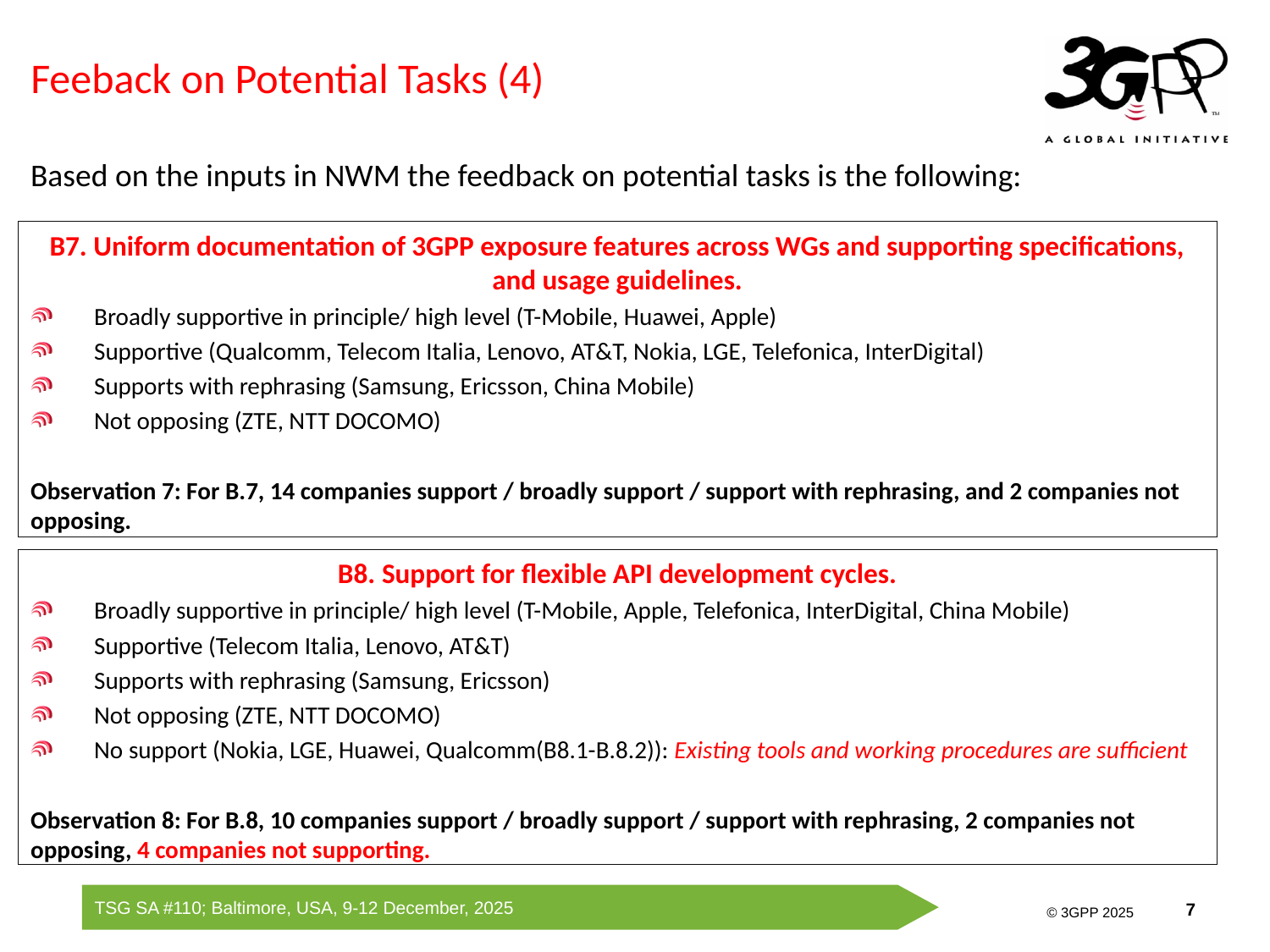

# Feeback on Potential Tasks (4)
Based on the inputs in NWM the feedback on potential tasks is the following:
B7. Uniform documentation of 3GPP exposure features across WGs and supporting specifications, and usage guidelines.
Broadly supportive in principle/ high level (T-Mobile, Huawei, Apple)
Supportive (Qualcomm, Telecom Italia, Lenovo, AT&T, Nokia, LGE, Telefonica, InterDigital)
Supports with rephrasing (Samsung, Ericsson, China Mobile)
Not opposing (ZTE, NTT DOCOMO)

Observation 7: For B.7, 14 companies support / broadly support / support with rephrasing, and 2 companies not opposing.
B8. Support for flexible API development cycles.
Broadly supportive in principle/ high level (T-Mobile, Apple, Telefonica, InterDigital, China Mobile)
Supportive (Telecom Italia, Lenovo, AT&T)
Supports with rephrasing (Samsung, Ericsson)
Not opposing (ZTE, NTT DOCOMO)
No support (Nokia, LGE, Huawei, Qualcomm(B8.1-B.8.2)): Existing tools and working procedures are sufficient

Observation 8: For B.8, 10 companies support / broadly support / support with rephrasing, 2 companies not opposing, 4 companies not supporting.